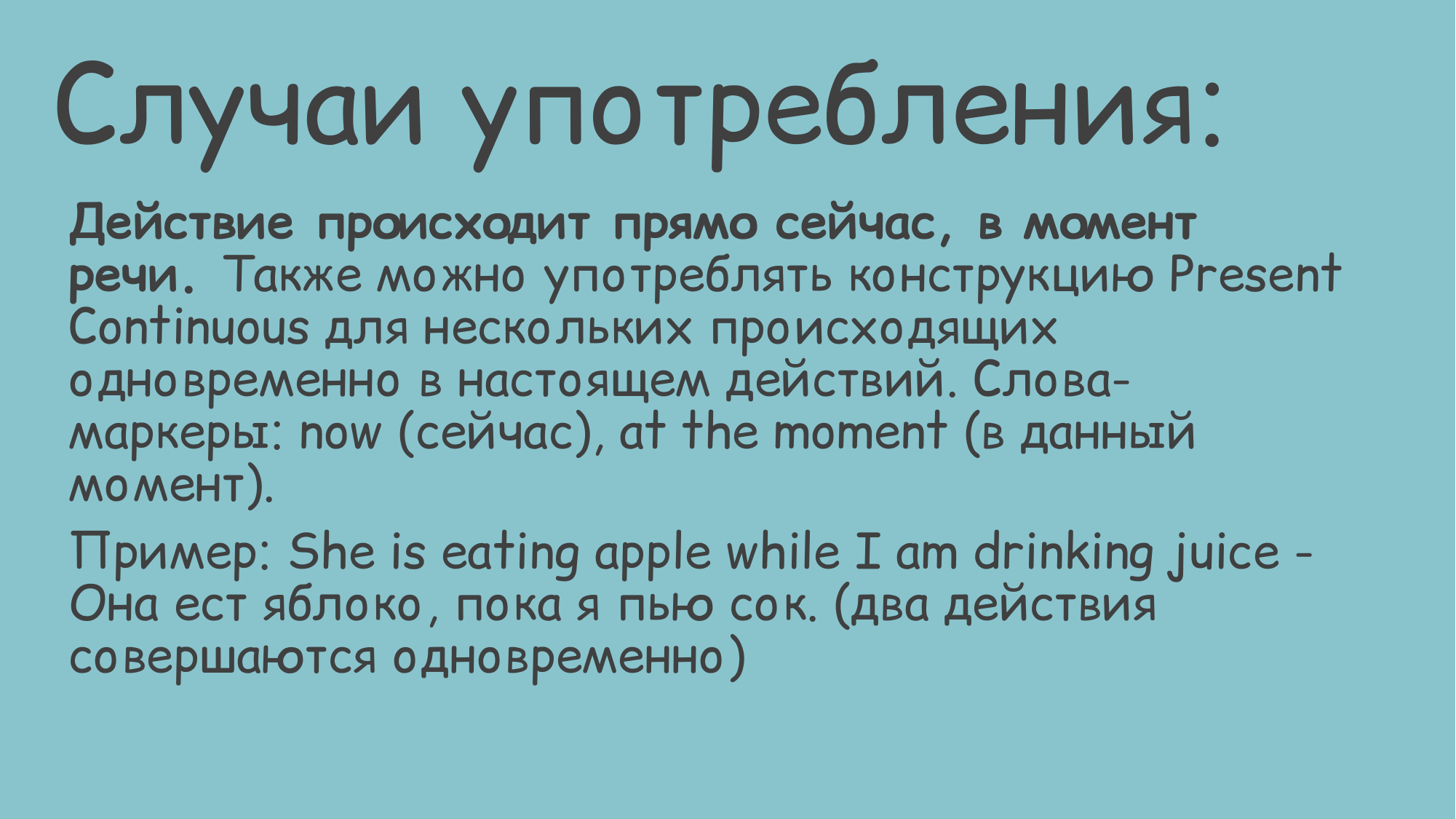

# Случаи употребления:
Действие происходит прямо сейчас, в момент речи. Также можно употреблять конструкцию Present Continuous для нескольких происходящих одновременно в настоящем действий. Слова-маркеры: now (сейчас), at the moment (в данный момент).
Пример: She is eating apple while I am drinking juice - Она ест яблоко, пока я пью сок. (два действия совершаются одновременно)